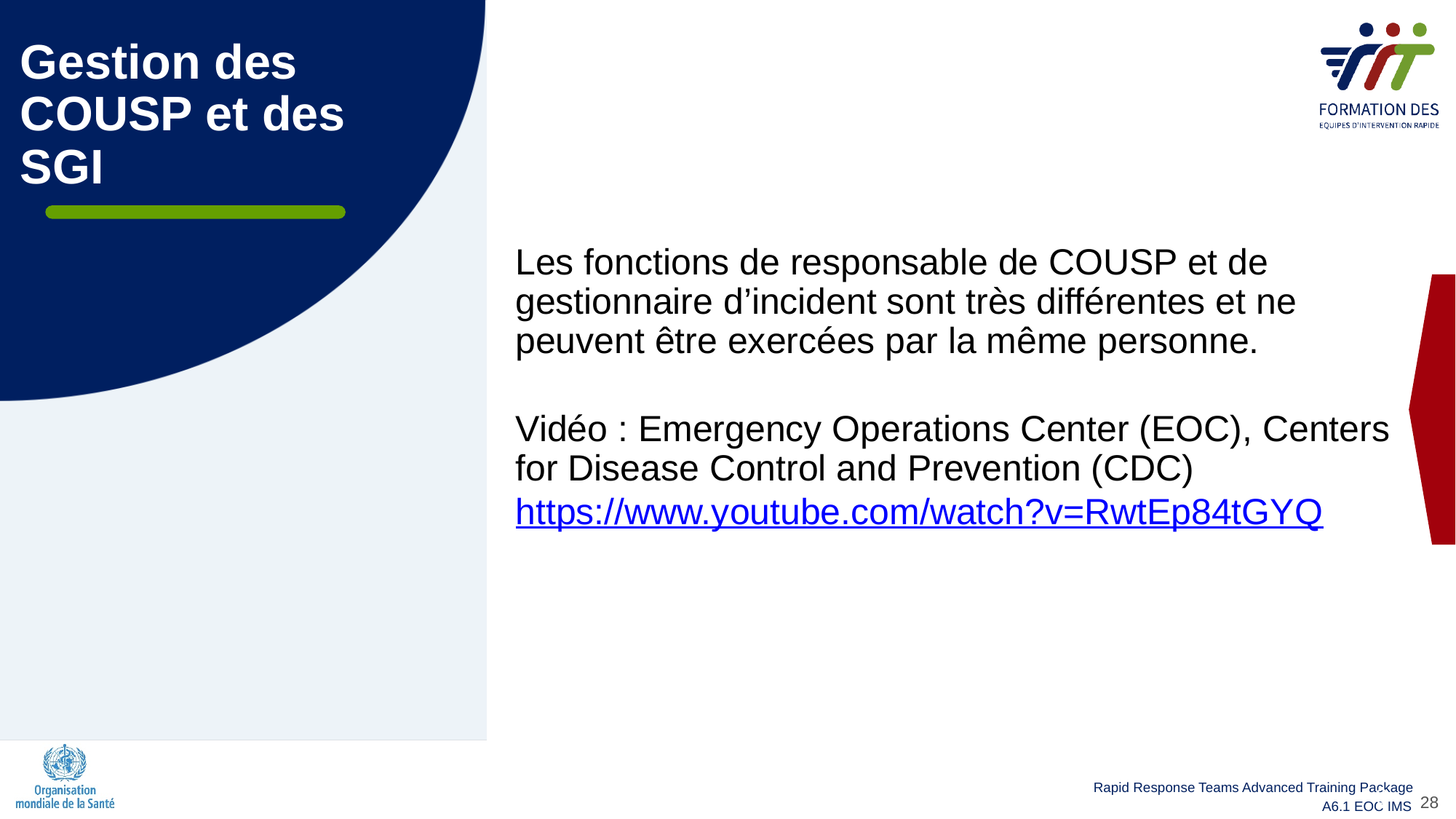

# Gestion des COUSP et des SGI
Les fonctions de responsable de COUSP et de gestionnaire d’incident sont très différentes et ne peuvent être exercées par la même personne.

Vidéo : Emergency Operations Center (EOC), Centers for Disease Control and Prevention (CDC)
https://www.youtube.com/watch?v=RwtEp84tGYQ

28